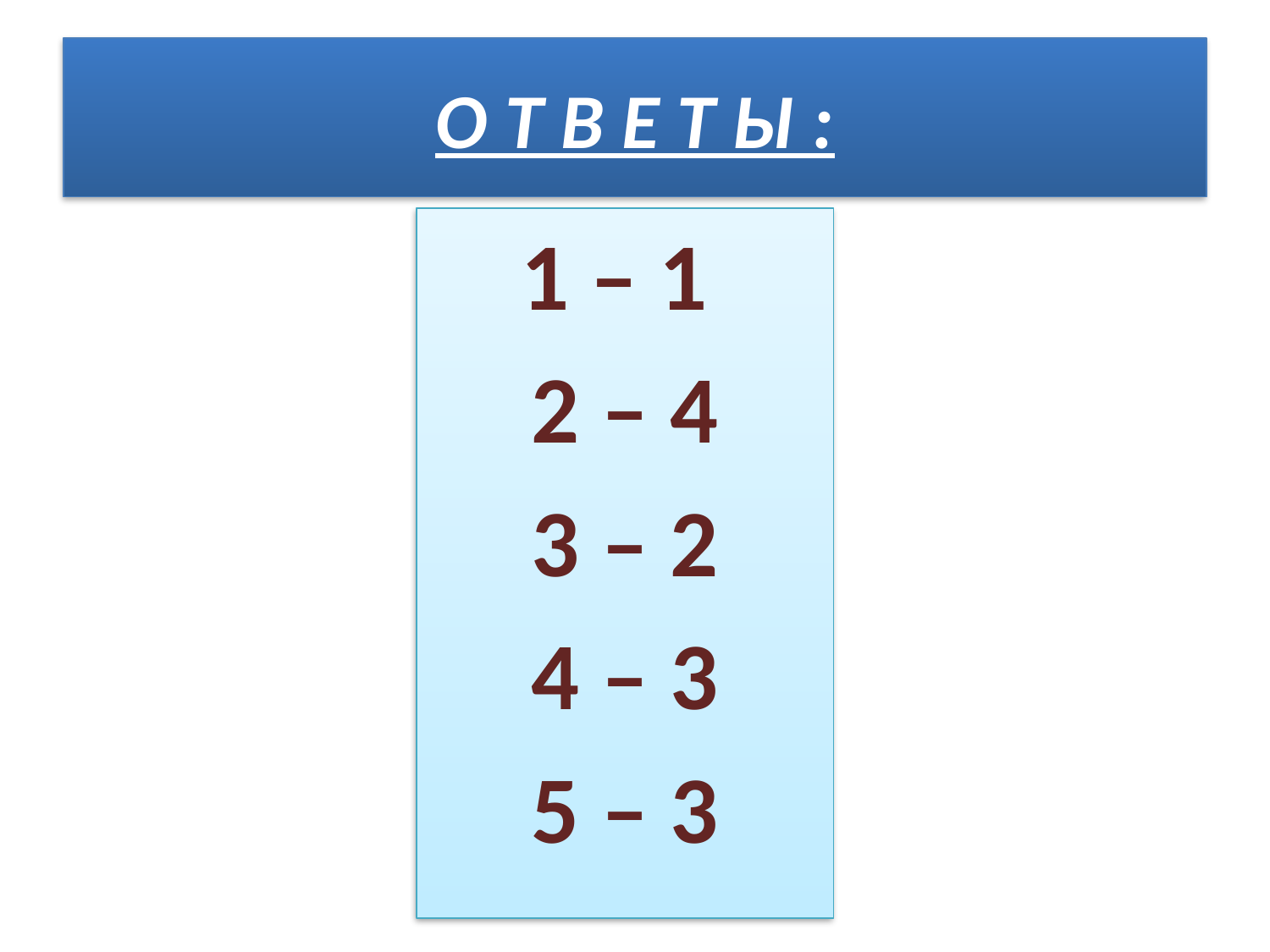

# О Т В Е Т Ы :
1 – 1
2 – 4
3 – 2
4 – 3
5 – 3